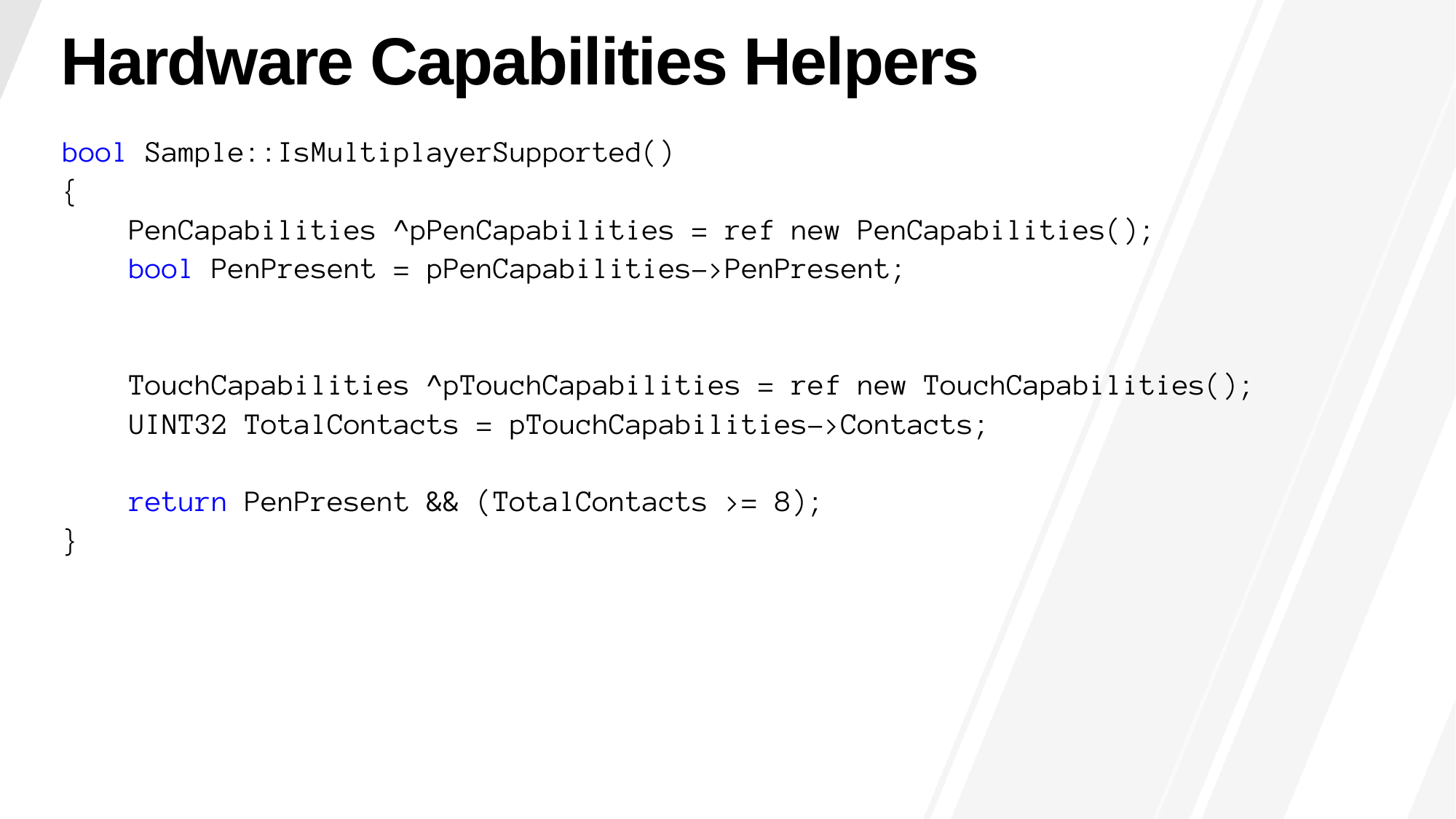

# Hardware Capabilities Helpers
bool Sample::IsMultiplayerSupported()
{
    PenCapabilities ^pPenCapabilities = ref new PenCapabilities();
    bool PenPresent = pPenCapabilities->PenPresent;

    TouchCapabilities ^pTouchCapabilities = ref new TouchCapabilities();
    UINT32 TotalContacts = pTouchCapabilities->Contacts;

    return PenPresent && (TotalContacts >= 8);
}